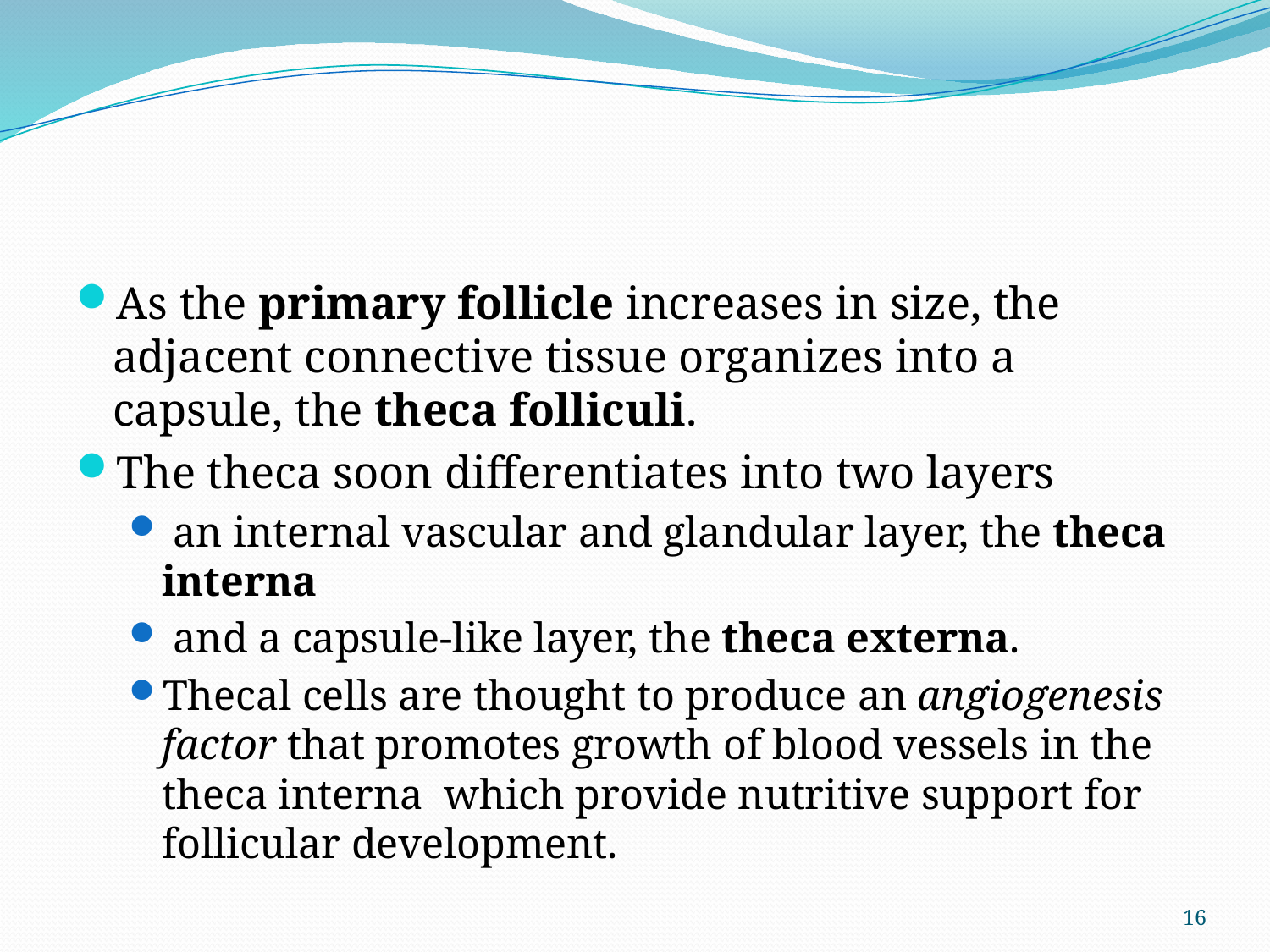

#
As the primary follicle increases in size, the adjacent connective tissue organizes into a capsule, the theca folliculi.
The theca soon differentiates into two layers
 an internal vascular and glandular layer, the theca interna
 and a capsule-like layer, the theca externa.
Thecal cells are thought to produce an angiogenesis factor that promotes growth of blood vessels in the theca interna  which provide nutritive support for follicular development.
16